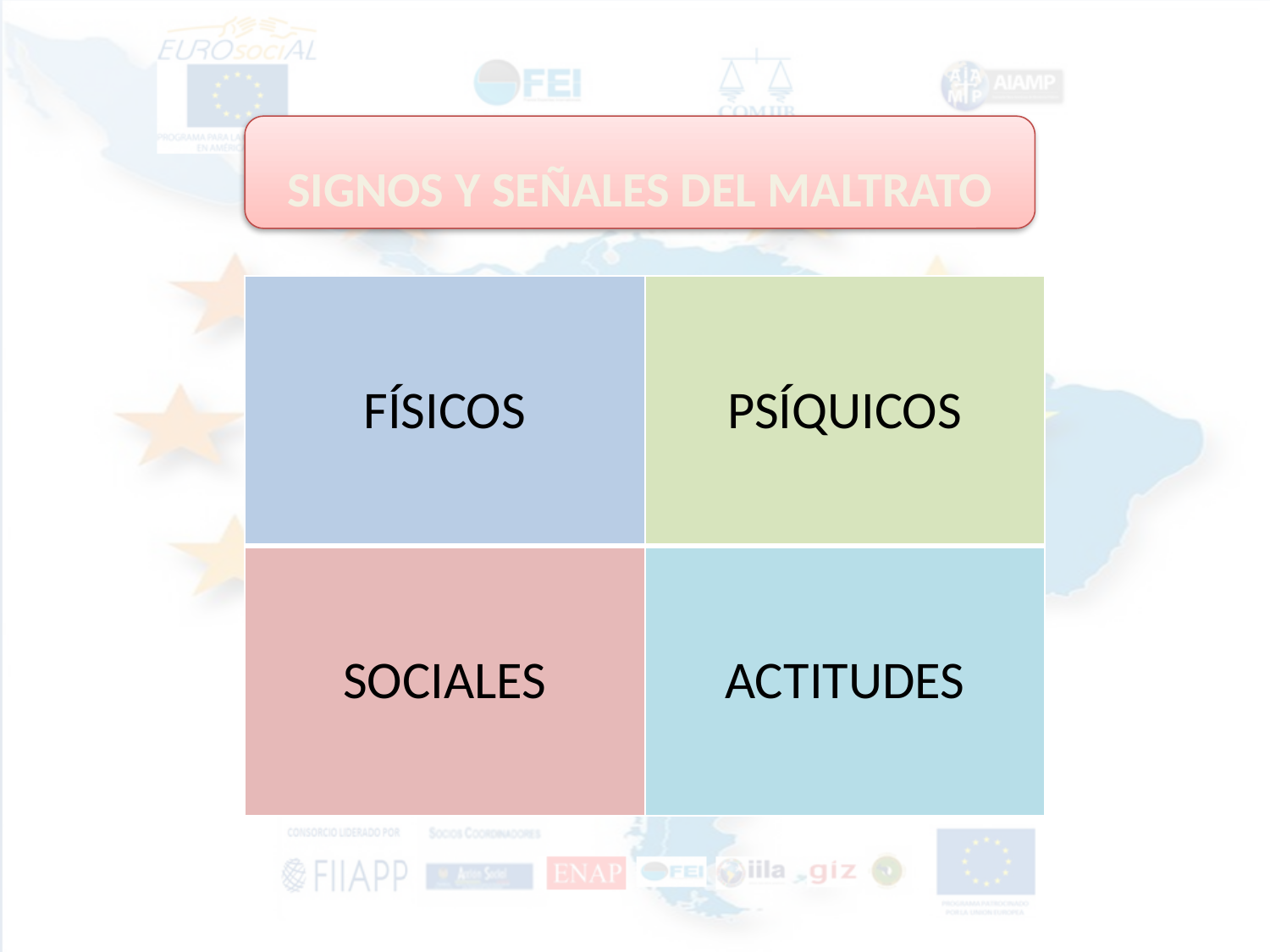

SIGNOS Y SEÑALES DEL MALTRATO
| FÍSICOS | PSÍQUICOS |
| --- | --- |
| SOCIALES | ACTITUDES |